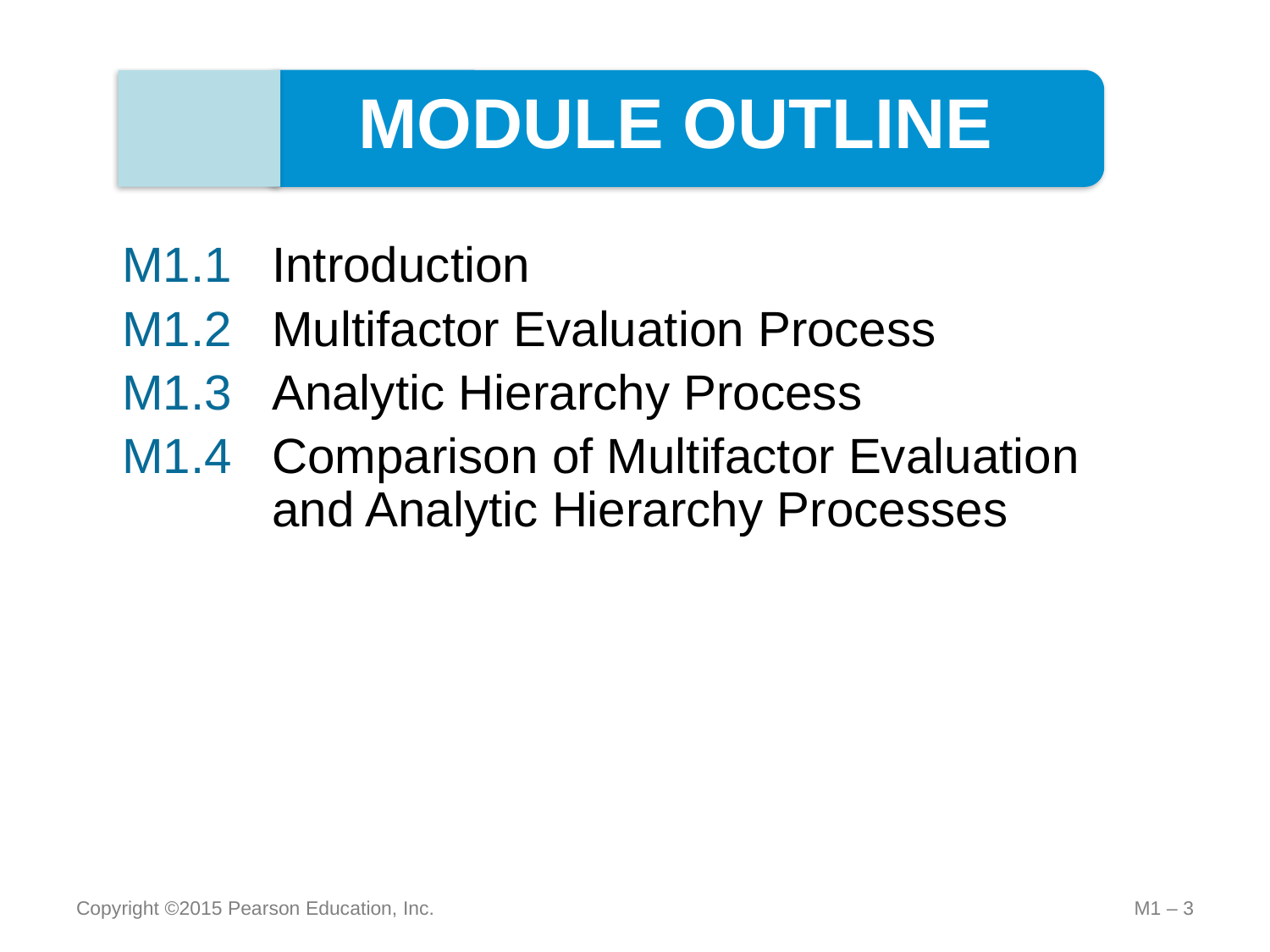

MODULE OUTLINE
M1.1	Introduction
M1.2	Multifactor Evaluation Process
M1.3	Analytic Hierarchy Process
M1.4	Comparison of Multifactor Evaluation and Analytic Hierarchy Processes
Copyright ©2015 Pearson Education, Inc.
M1 – 3